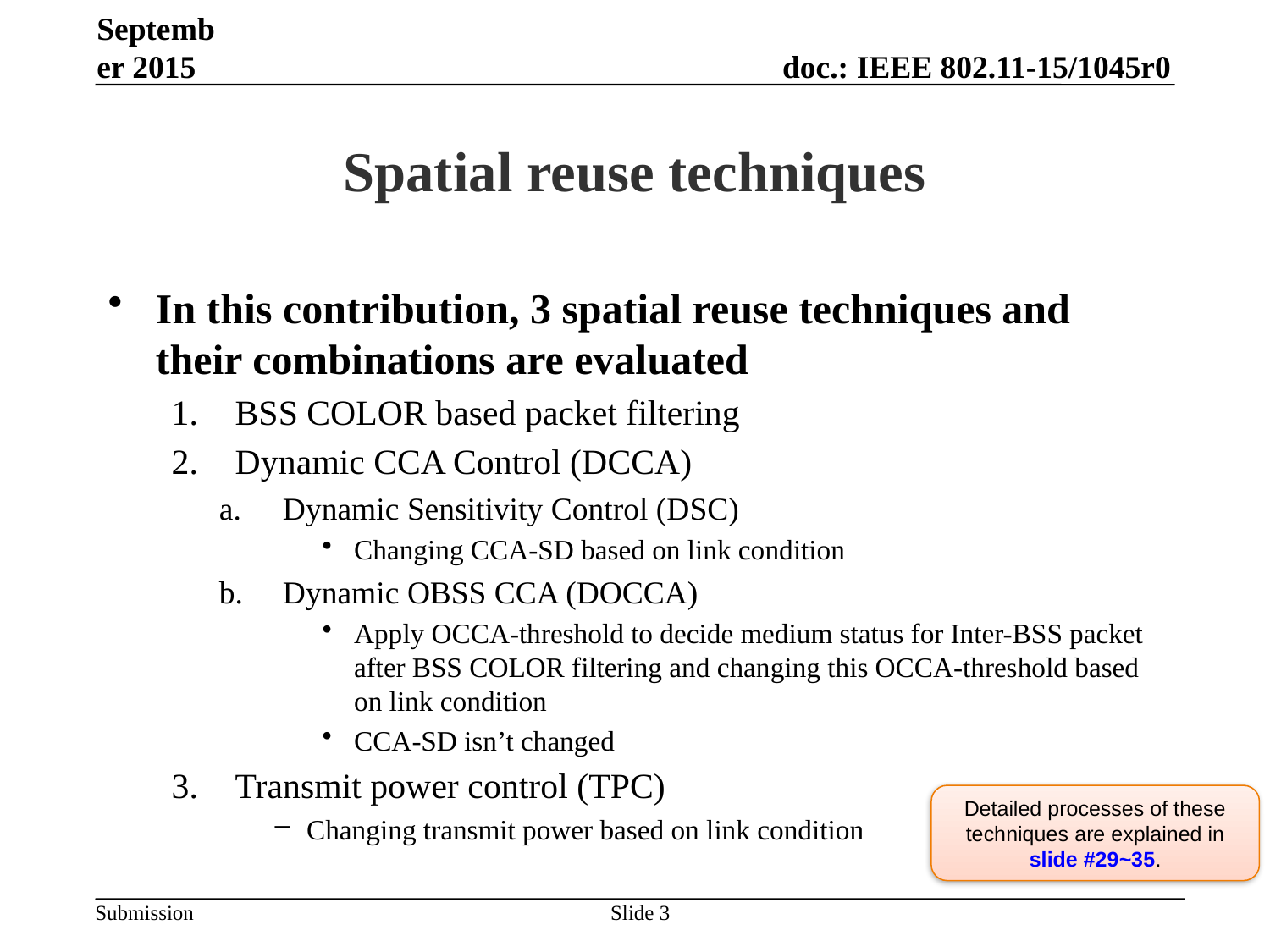

September 2015
# Spatial reuse techniques
In this contribution, 3 spatial reuse techniques and their combinations are evaluated
BSS COLOR based packet filtering
Dynamic CCA Control (DCCA)
Dynamic Sensitivity Control (DSC)
Changing CCA-SD based on link condition
Dynamic OBSS CCA (DOCCA)
Apply OCCA-threshold to decide medium status for Inter-BSS packet after BSS COLOR filtering and changing this OCCA-threshold based on link condition
CCA-SD isn’t changed
Transmit power control (TPC)
Changing transmit power based on link condition
Detailed processes of these techniques are explained in slide #29~35.
Slide 3
Takeshi Itagaki, Sony Corporation